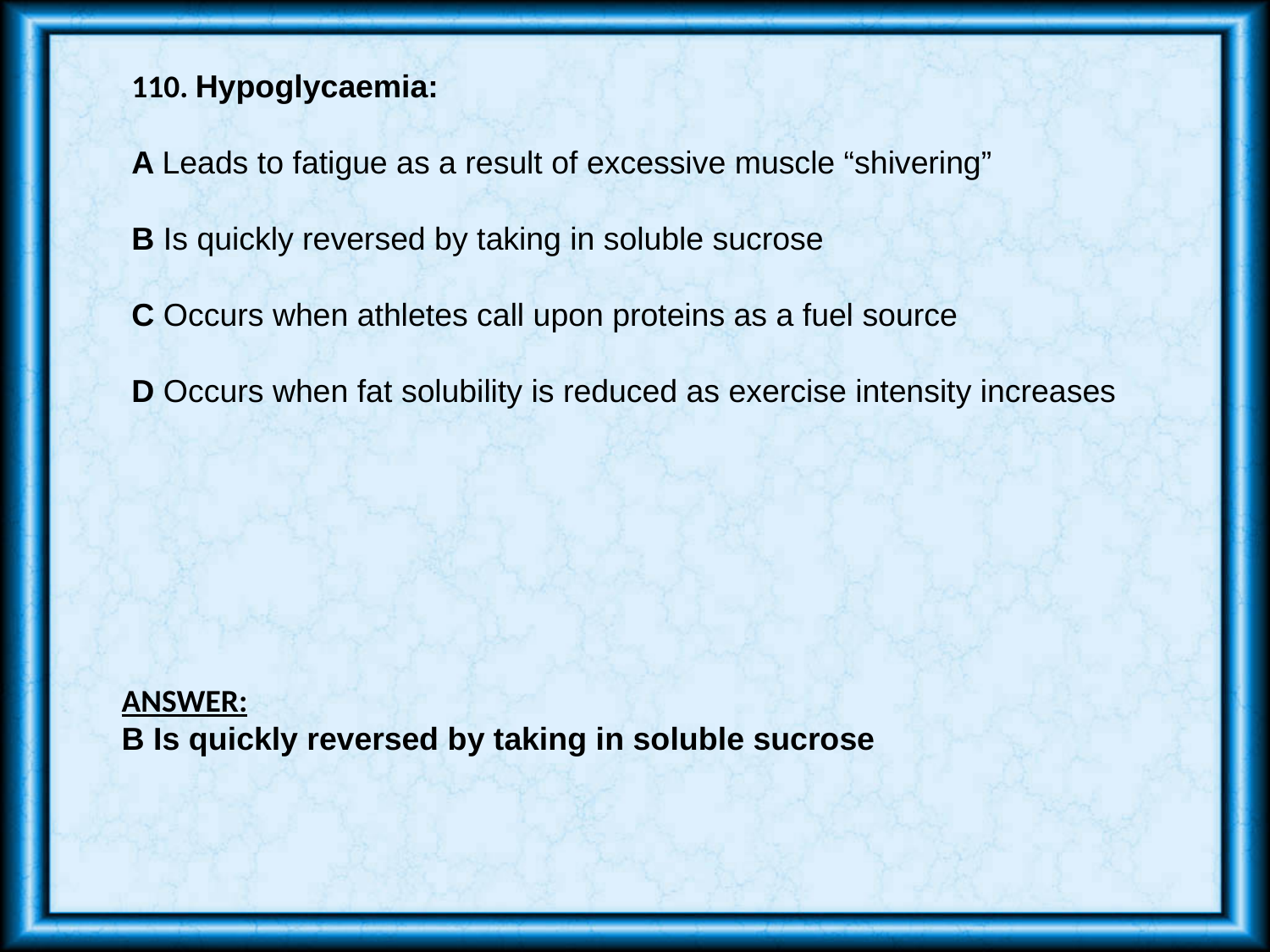

110. Hypoglycaemia:

A Leads to fatigue as a result of excessive muscle “shivering”

B Is quickly reversed by taking in soluble sucrose

C Occurs when athletes call upon proteins as a fuel source

D Occurs when fat solubility is reduced as exercise intensity increases

ANSWER:
B Is quickly reversed by taking in soluble sucrose